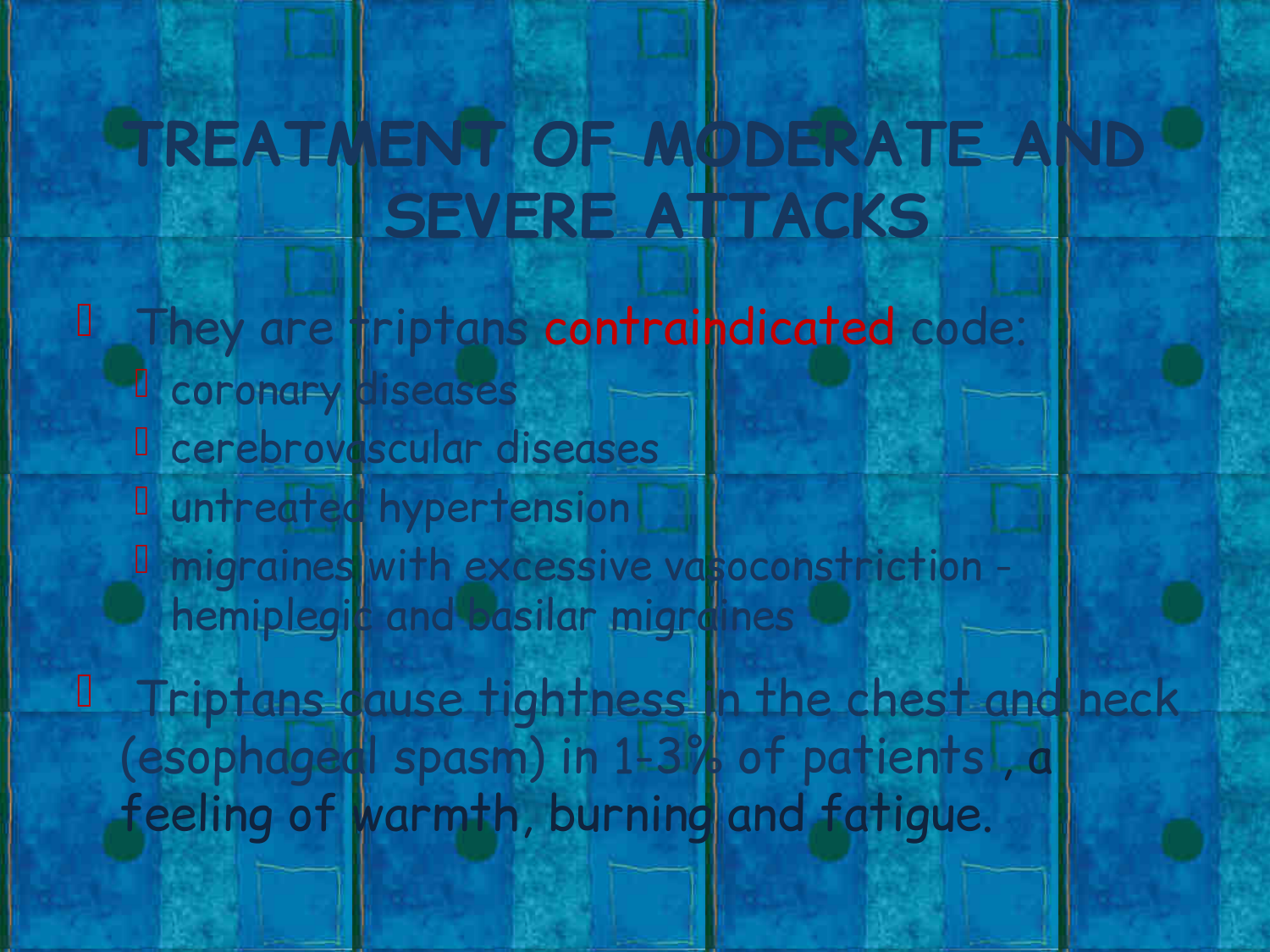

TREATMENT OF MODERATE AND SEVERE ATTACKS

 They are triptans contraindicated code:
coronary diseases
cerebrovascular diseases
untreated hypertension
migraines with excessive vasoconstriction - hemiplegic and basilar migraines

 Triptans cause tightness in the chest and neck (esophageal spasm) in 1-3% of patients , a feeling of warmth, burning and fatigue.